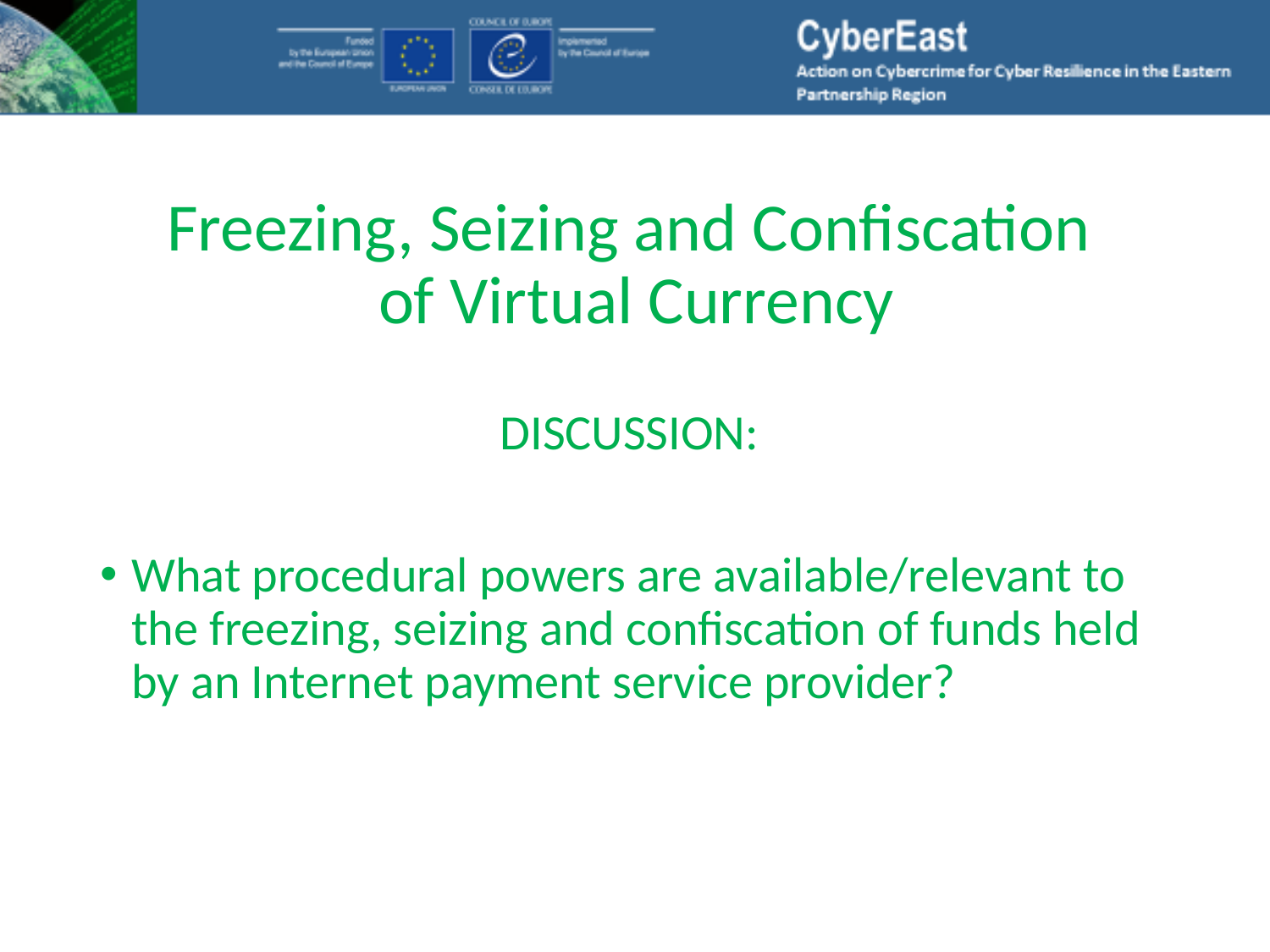

# Freezing, Seizing and Confiscation of Virtual Currency

DISCUSSION:

What procedural powers are available/relevant to the freezing, seizing and confiscation of funds held by an Internet payment service provider?